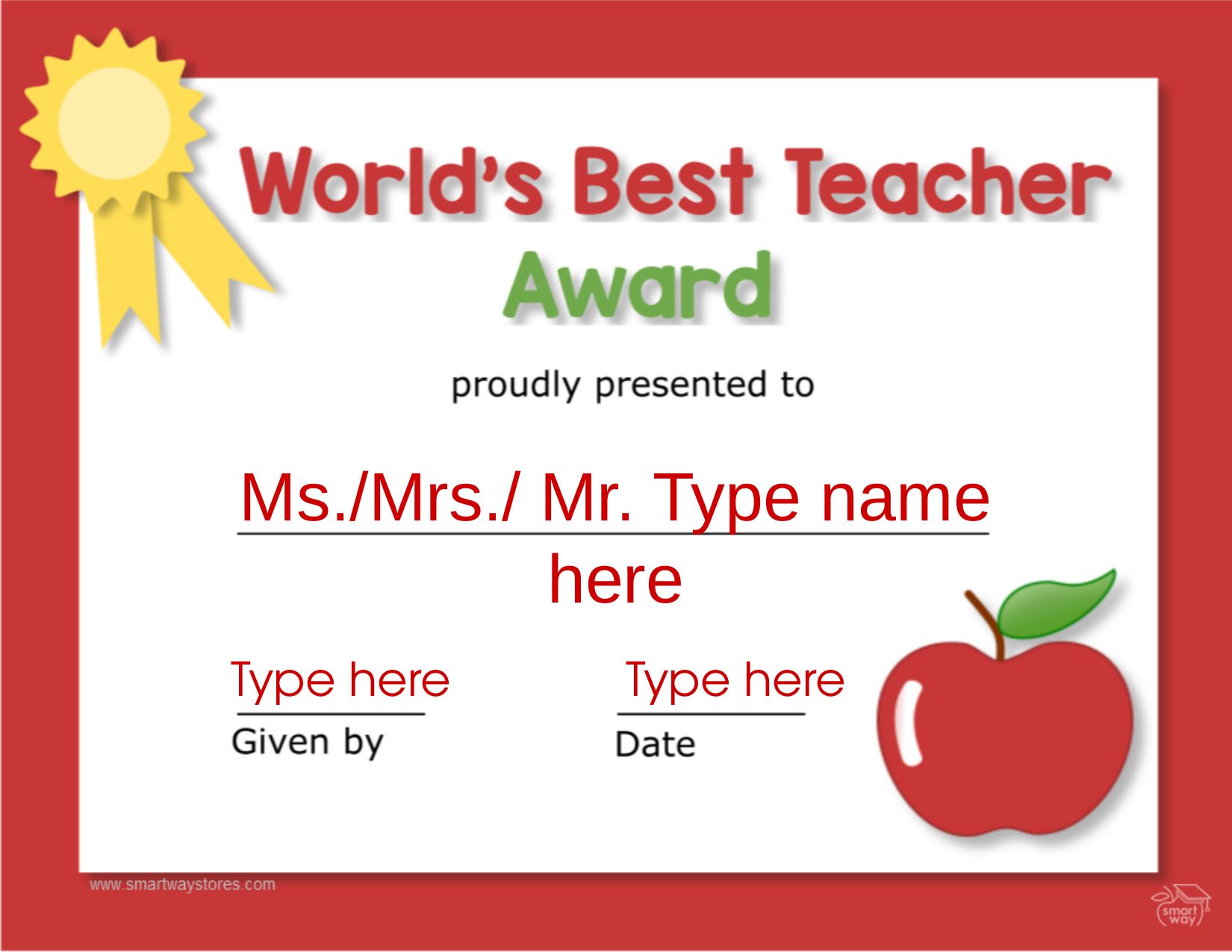

Ms./Mrs./ Mr. Type name here
Type here
Type here